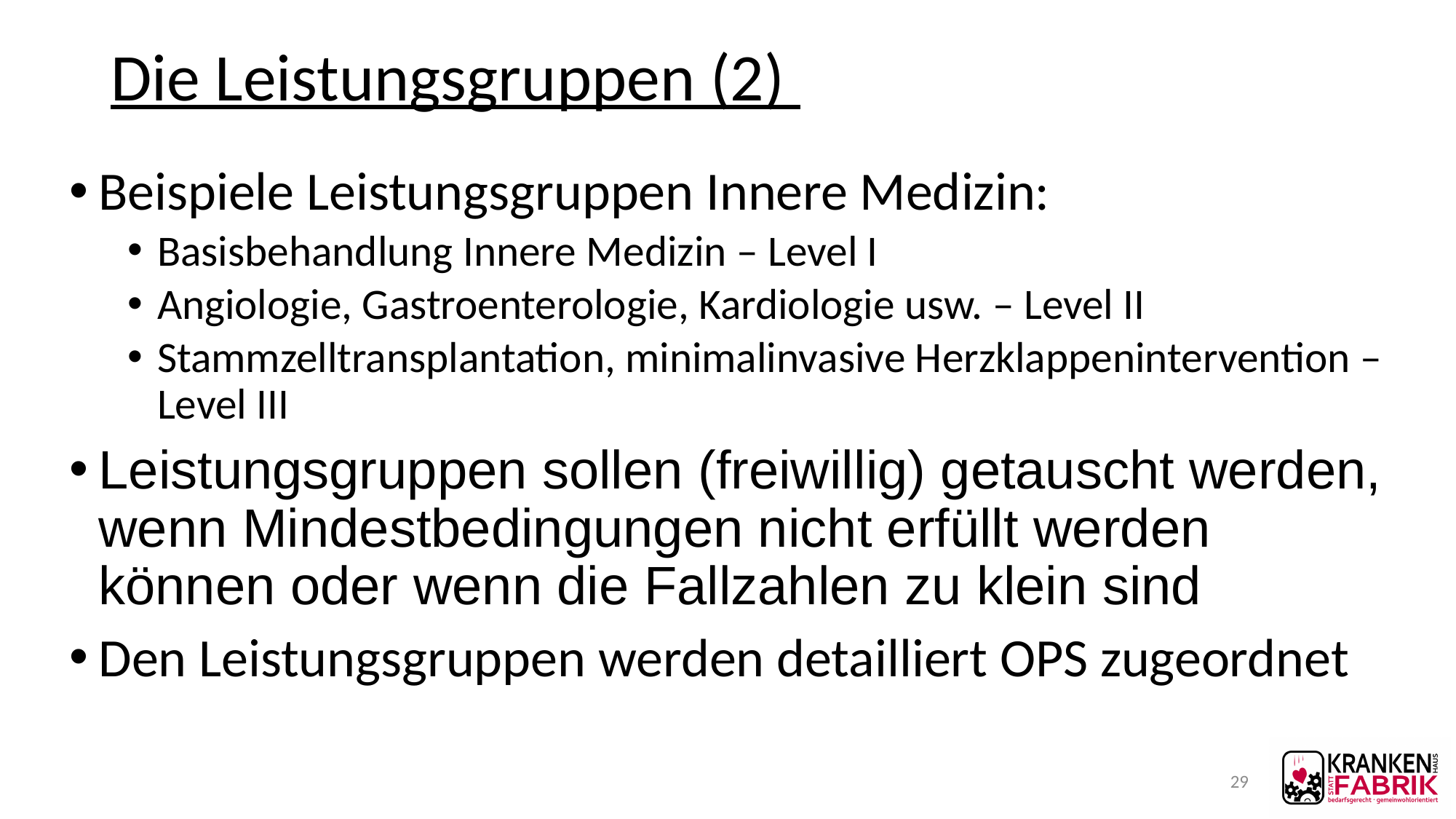

# Die Leistungsgruppen (2)
Beispiele Leistungsgruppen Innere Medizin:
Basisbehandlung Innere Medizin – Level I
Angiologie, Gastroenterologie, Kardiologie usw. – Level II
Stammzelltransplantation, minimalinvasive Herzklappenintervention – Level III
Leistungsgruppen sollen (freiwillig) getauscht werden, wenn Mindestbedingungen nicht erfüllt werden können oder wenn die Fallzahlen zu klein sind
Den Leistungsgruppen werden detailliert OPS zugeordnet

29